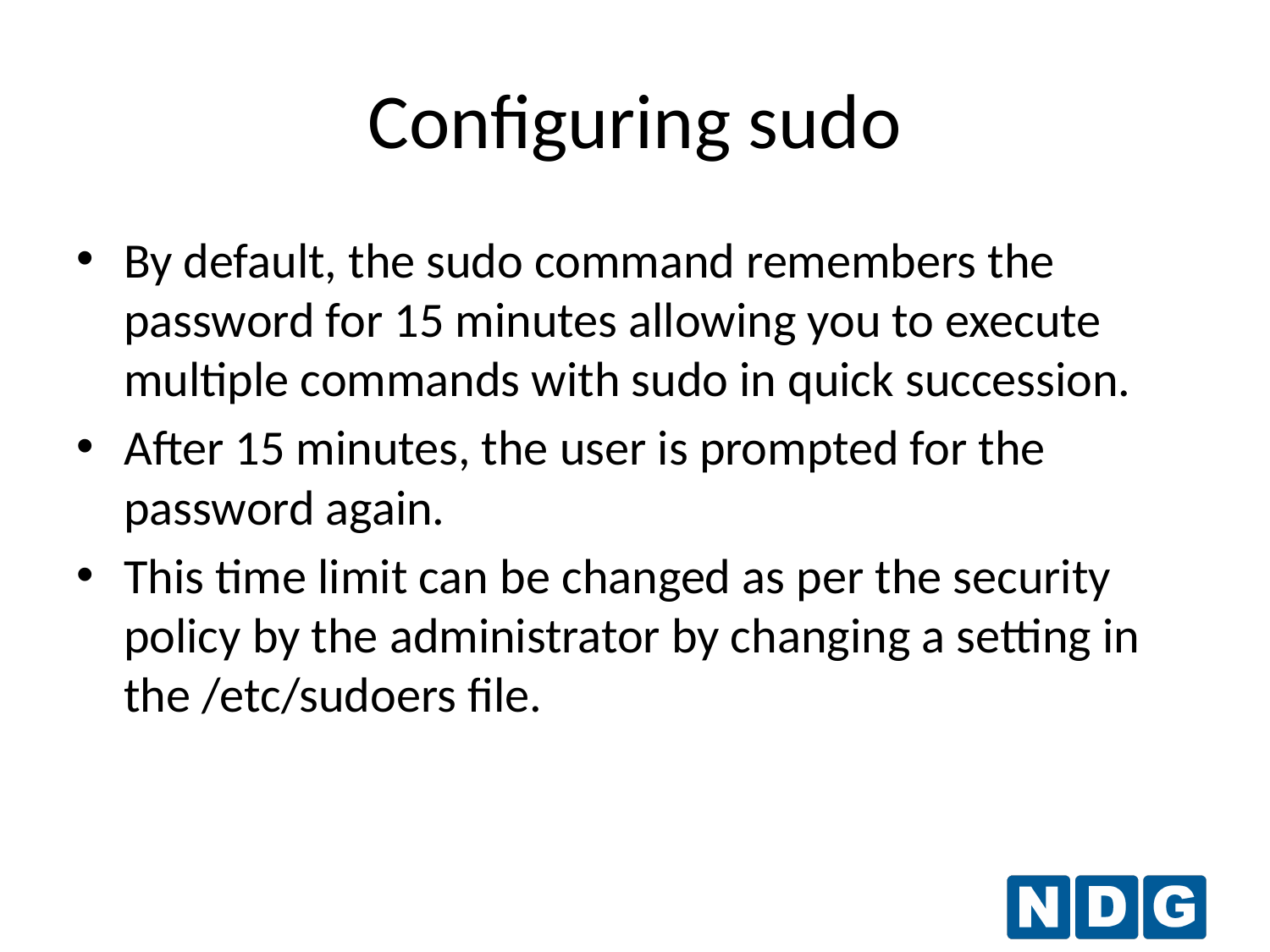

# Configuring sudo
By default, the sudo command remembers the password for 15 minutes allowing you to execute multiple commands with sudo in quick succession.
After 15 minutes, the user is prompted for the password again.
This time limit can be changed as per the security policy by the administrator by changing a setting in the /etc/sudoers file.